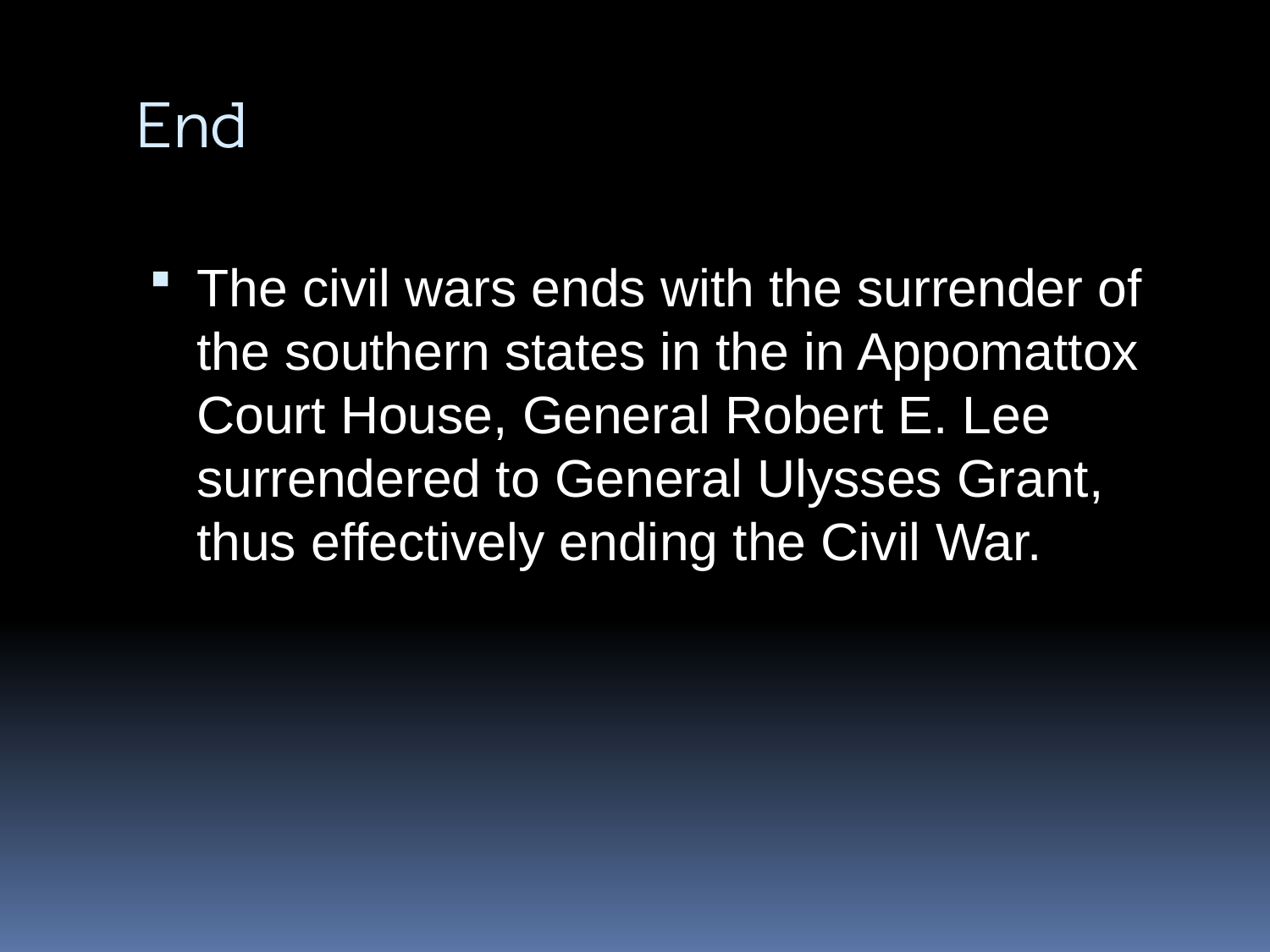

# End
The civil wars ends with the surrender of the southern states in the in Appomattox Court House, General Robert E. Lee surrendered to General Ulysses Grant, thus effectively ending the Civil War.